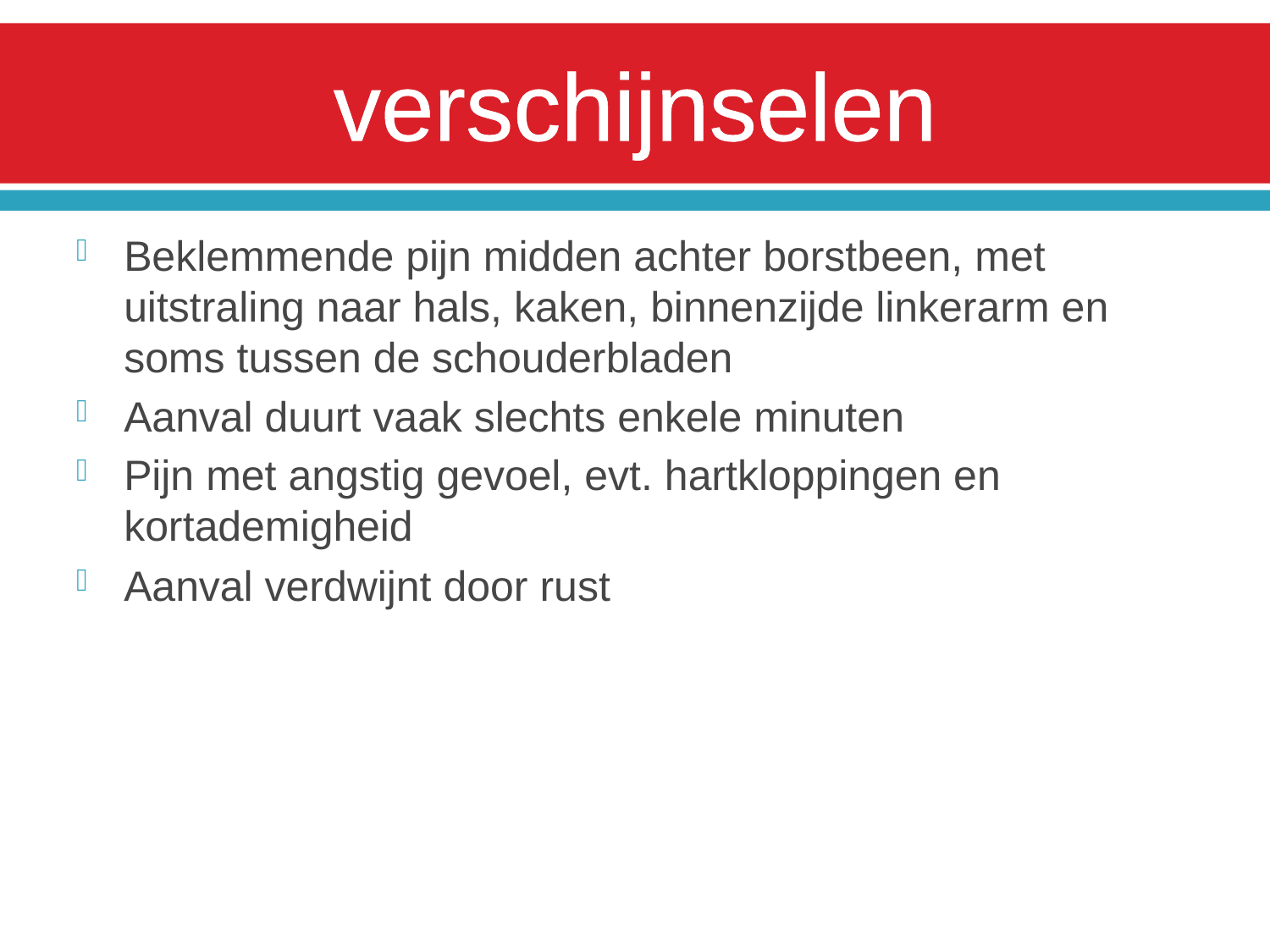

# verschijnselen
Beklemmende pijn midden achter borstbeen, met uitstraling naar hals, kaken, binnenzijde linkerarm en soms tussen de schouderbladen
Aanval duurt vaak slechts enkele minuten
Pijn met angstig gevoel, evt. hartkloppingen en kortademigheid
Aanval verdwijnt door rust